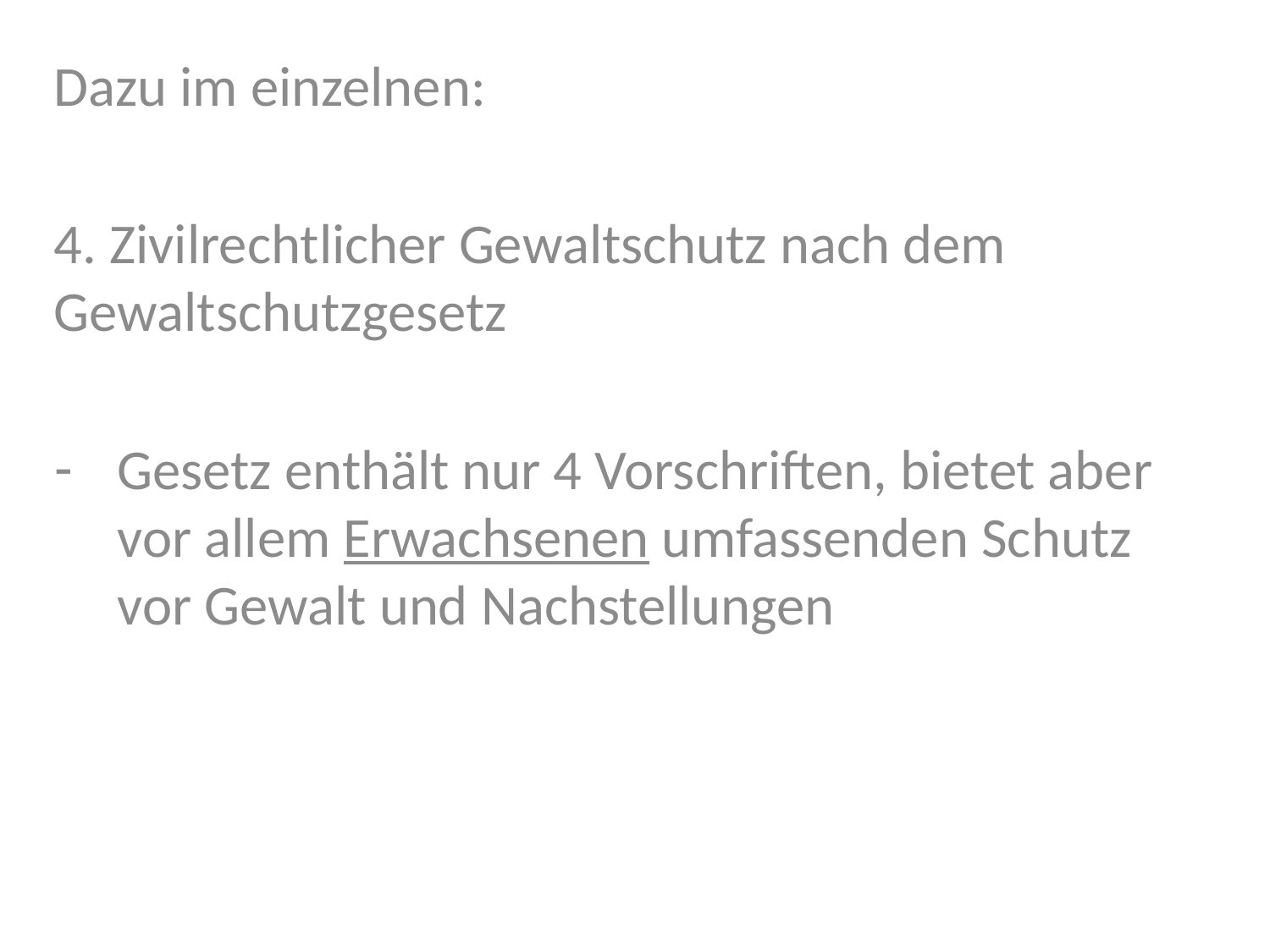

Dazu im einzelnen:

4. Zivilrechtlicher Gewaltschutz nach dem Gewaltschutzgesetz

Gesetz enthält nur 4 Vorschriften, bietet aber vor allem Erwachsenen umfassenden Schutz vor Gewalt und Nachstellungen